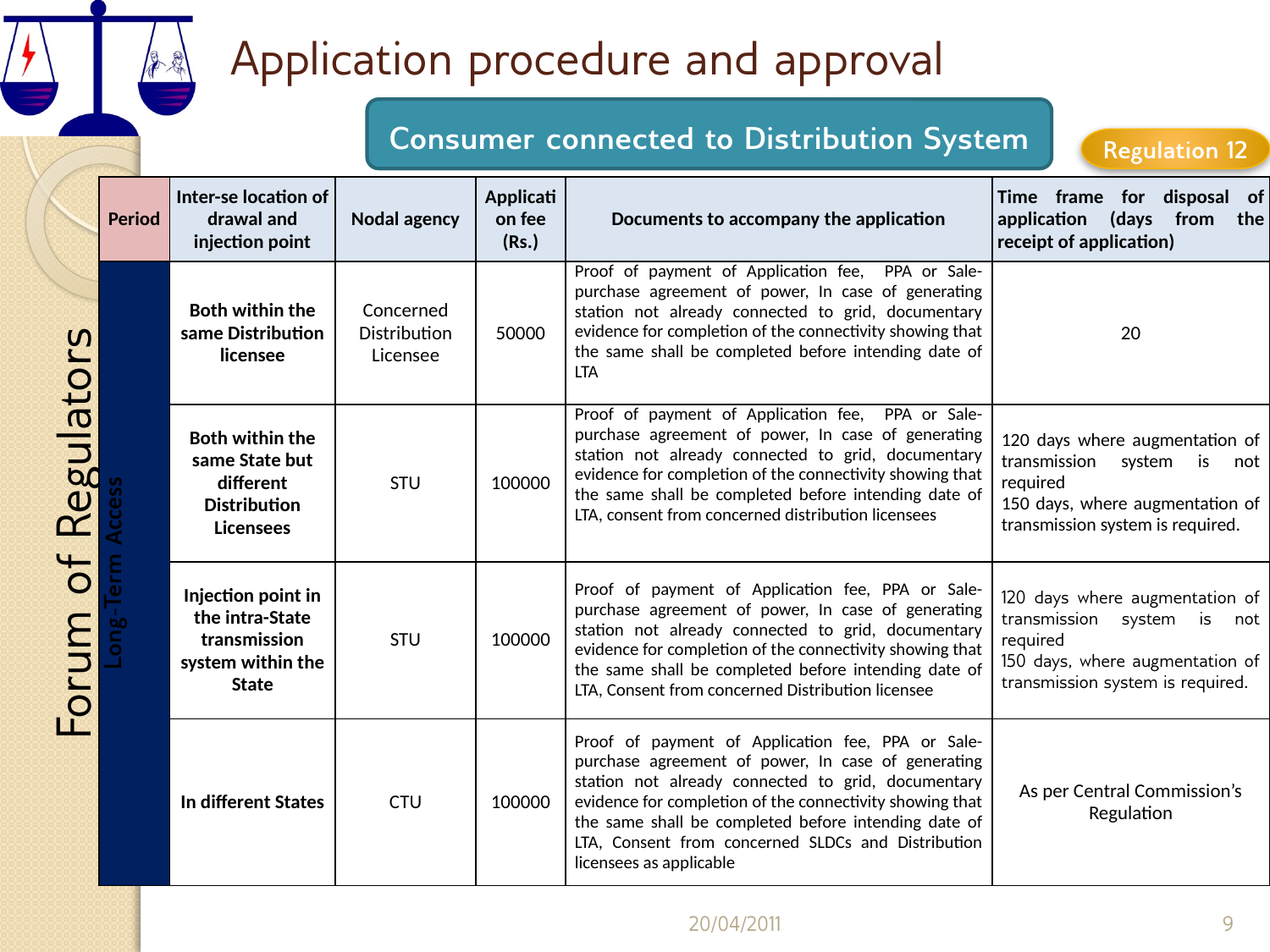

# Application procedure and approval
Consumer connected to Distribution System
Regulation 12
| Period | Inter-se location of drawal and injection point | Nodal agency | Application fee (Rs.) | Documents to accompany the application | Time frame for disposal of application (days from the receipt of application) |
| --- | --- | --- | --- | --- | --- |
| Long-Term Access | Both within the same Distribution licensee | Concerned Distribution Licensee | 50000 | Proof of payment of Application fee, PPA or Sale-purchase agreement of power, In case of generating station not already connected to grid, documentary evidence for completion of the connectivity showing that the same shall be completed before intending date of LTA | 20 |
|  | Both within the same State but different Distribution Licensees | STU | 100000 | Proof of payment of Application fee, PPA or Sale-purchase agreement of power, In case of generating station not already connected to grid, documentary evidence for completion of the connectivity showing that the same shall be completed before intending date of LTA, consent from concerned distribution licensees | 120 days where augmentation of transmission system is not required 150 days, where augmentation of transmission system is required. |
|  | Injection point in the intra-State transmission system within the State | STU | 100000 | Proof of payment of Application fee, PPA or Sale-purchase agreement of power, In case of generating station not already connected to grid, documentary evidence for completion of the connectivity showing that the same shall be completed before intending date of LTA, Consent from concerned Distribution licensee | 120 days where augmentation of transmission system is not required 150 days, where augmentation of transmission system is required. |
|  | In different States | CTU | 100000 | Proof of payment of Application fee, PPA or Sale-purchase agreement of power, In case of generating station not already connected to grid, documentary evidence for completion of the connectivity showing that the same shall be completed before intending date of LTA, Consent from concerned SLDCs and Distribution licensees as applicable | As per Central Commission’s Regulation |
20/04/2011
9